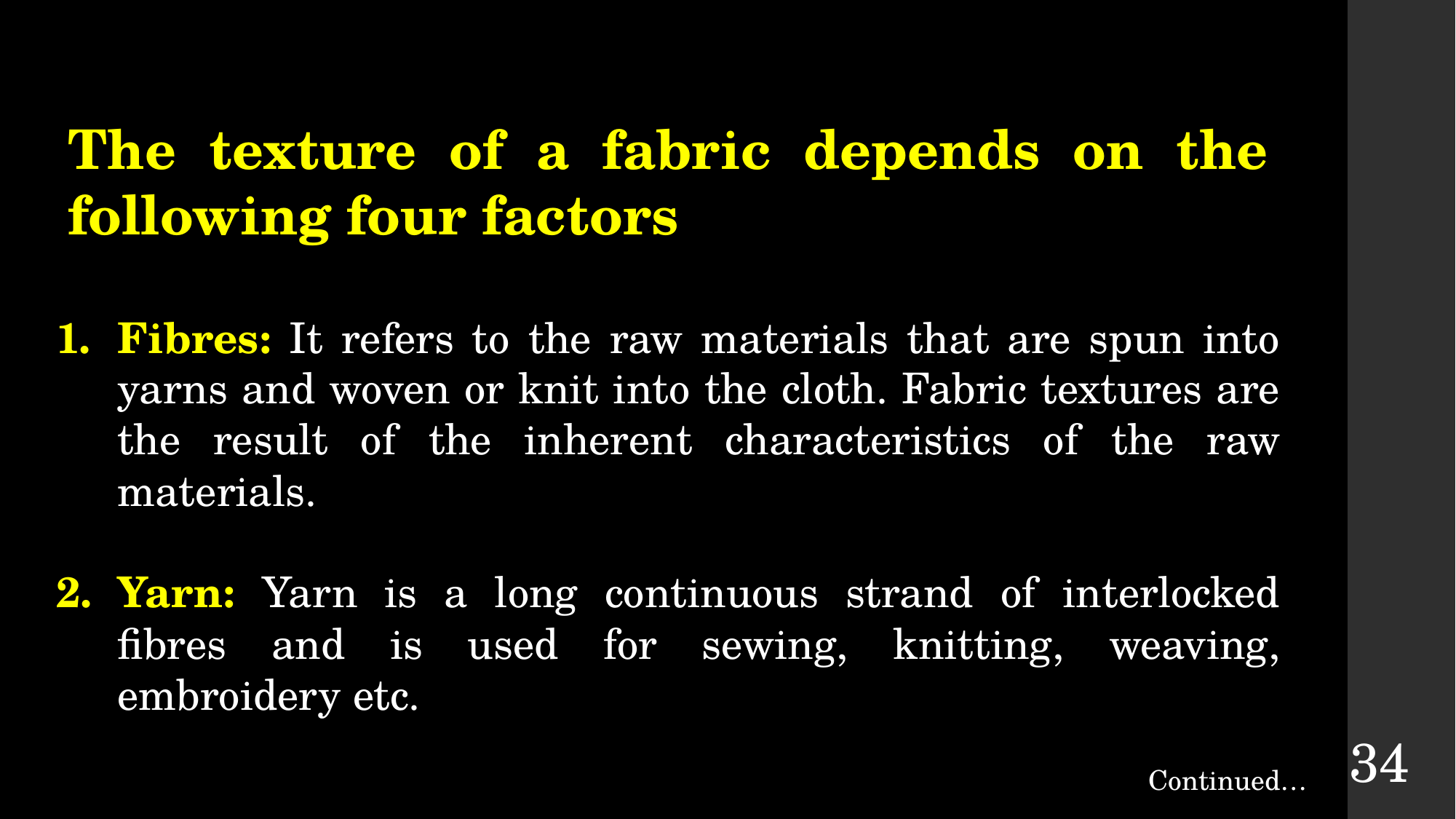

The texture of a fabric depends on the following four factors
Fibres: It refers to the raw materials that are spun into yarns and woven or knit into the cloth. Fabric textures are the result of the inherent characteristics of the raw materials.

Yarn: Yarn is a long continuous strand of interlocked fibres and is used for sewing, knitting, weaving, embroidery etc.
34
Continued…